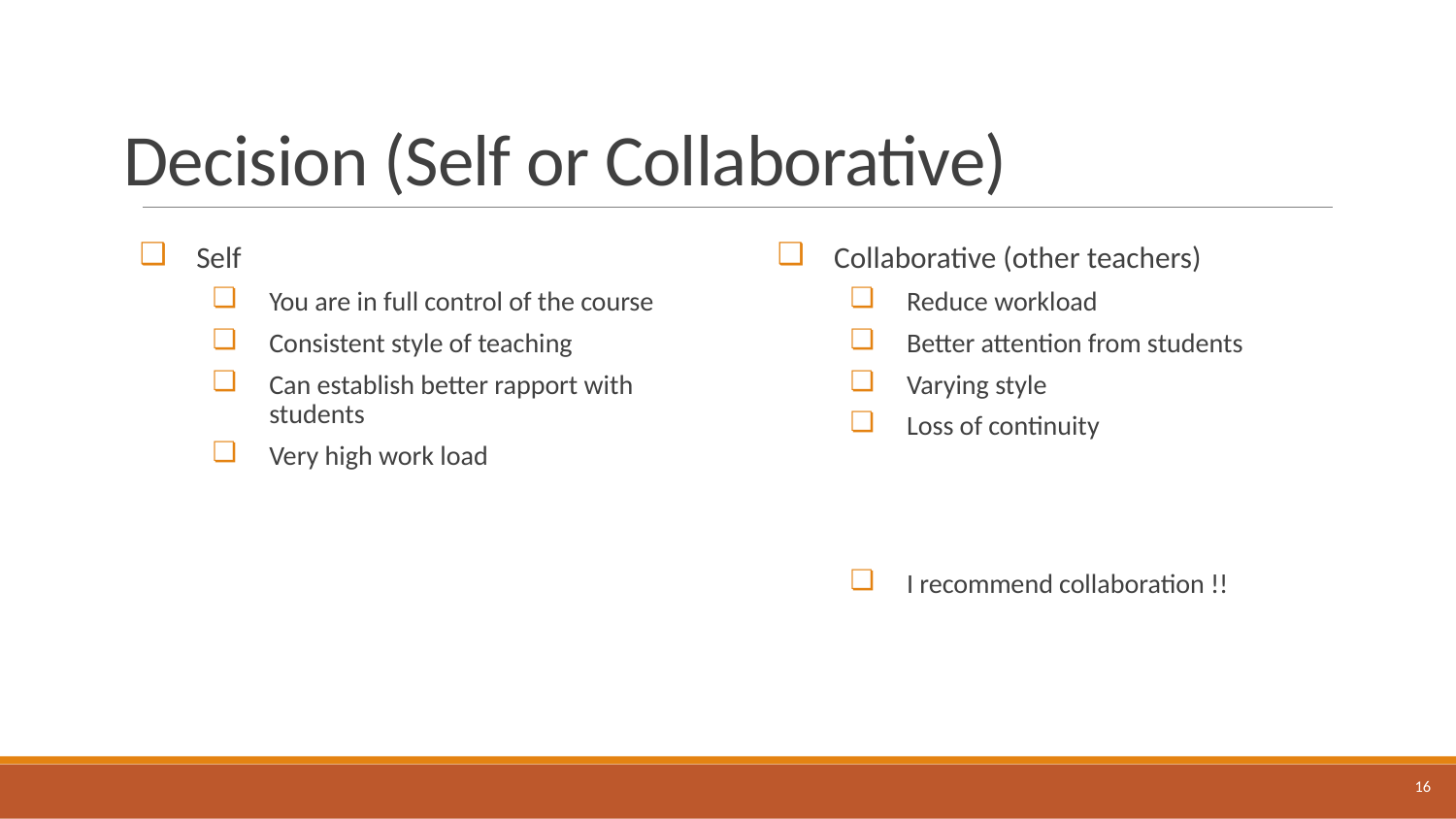

# Decision (Self or Collaborative)
Self
You are in full control of the course
Consistent style of teaching
Can establish better rapport with students
Very high work load

Collaborative (other teachers)
Reduce workload
Better attention from students
Varying style
Loss of continuity

I recommend collaboration !!
16